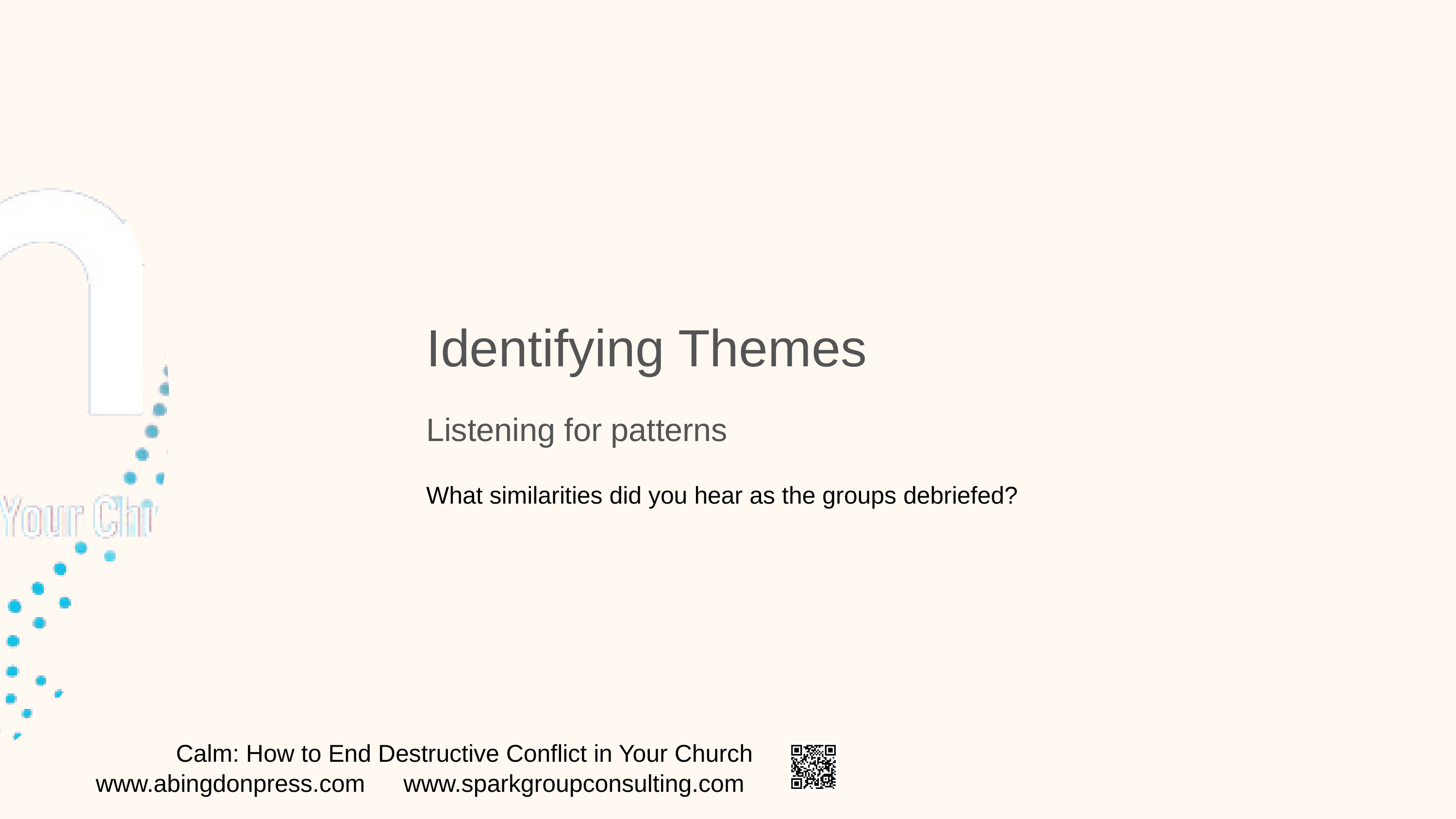

Identifying Themes
Listening for patterns
What similarities did you hear as the groups debriefed?
Calm: How to End Destructive Conflict in Your Church

www.abingdonpress.com
www.sparkgroupconsulting.com